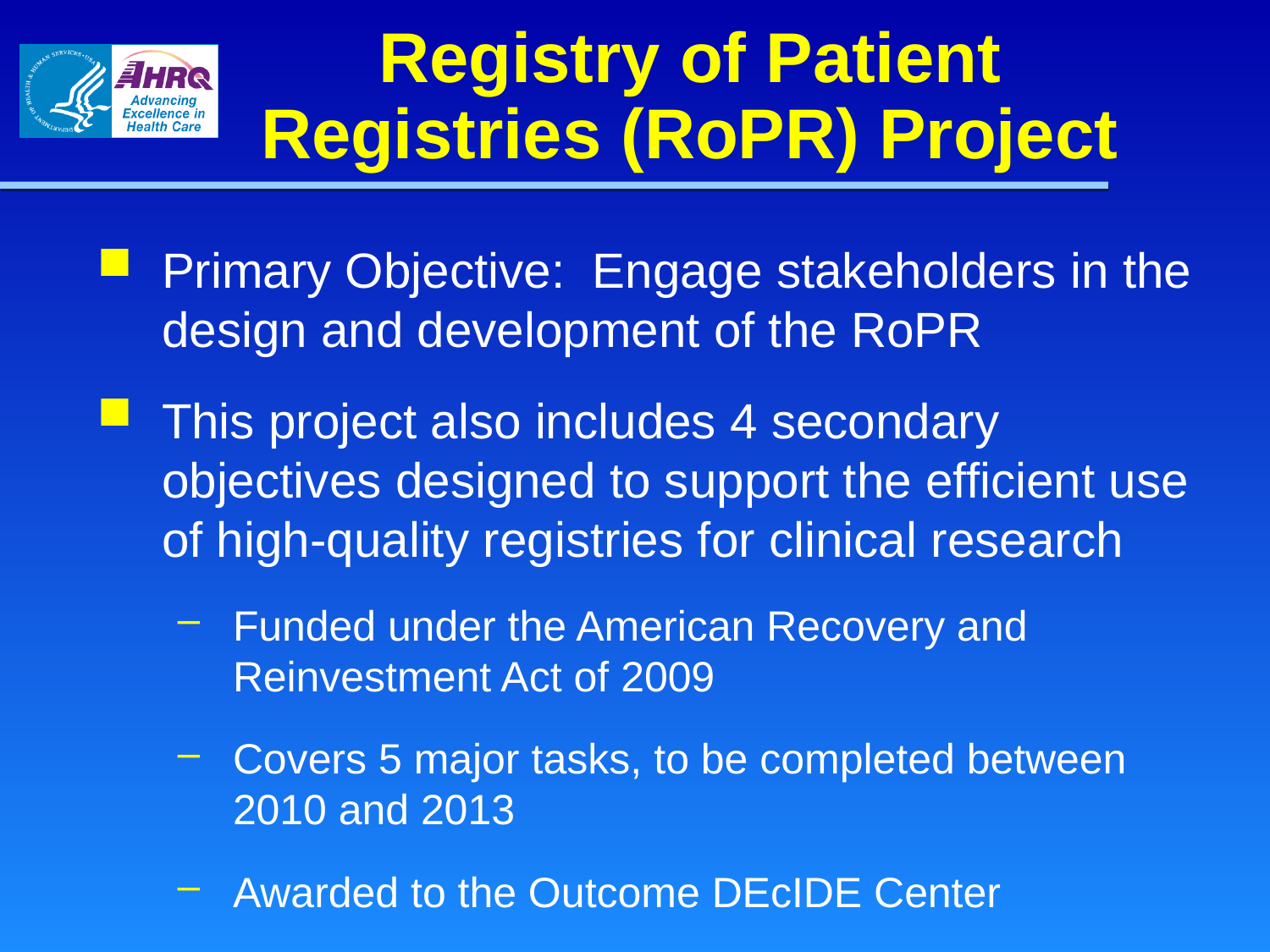

# Registry of Patient Registries (RoPR) Project
Primary Objective:  Engage stakeholders in the design and development of the RoPR
This project also includes 4 secondary objectives designed to support the efficient use of high-quality registries for clinical research
Funded under the American Recovery and Reinvestment Act of 2009
Covers 5 major tasks, to be completed between 2010 and 2013
Awarded to the Outcome DEcIDE Center